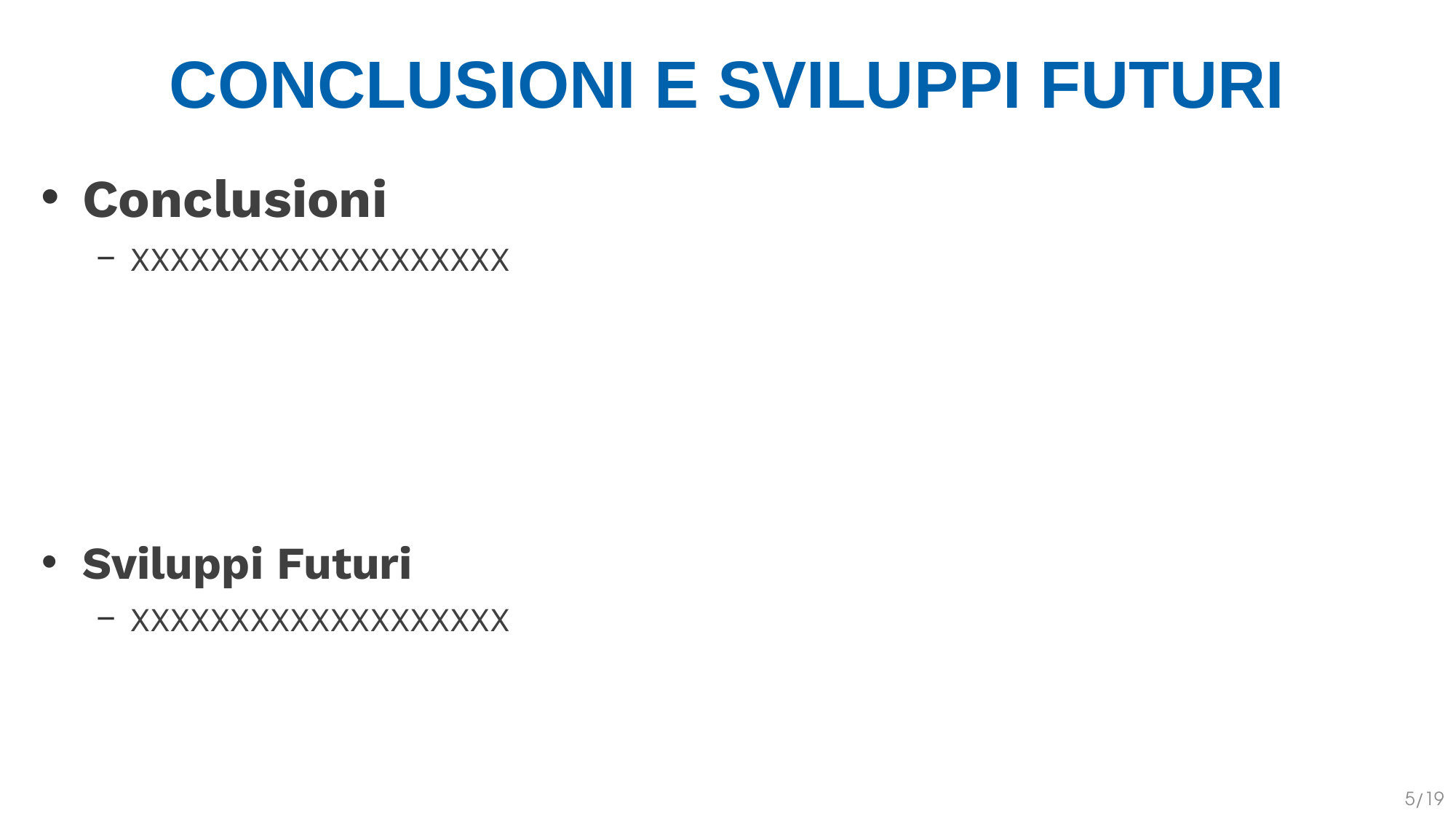

CONCLUSIONI E SVILUPPI FUTURI
Conclusioni
XXXXXXXXXXXXXXXXXXX

Sviluppi Futuri
XXXXXXXXXXXXXXXXXXX